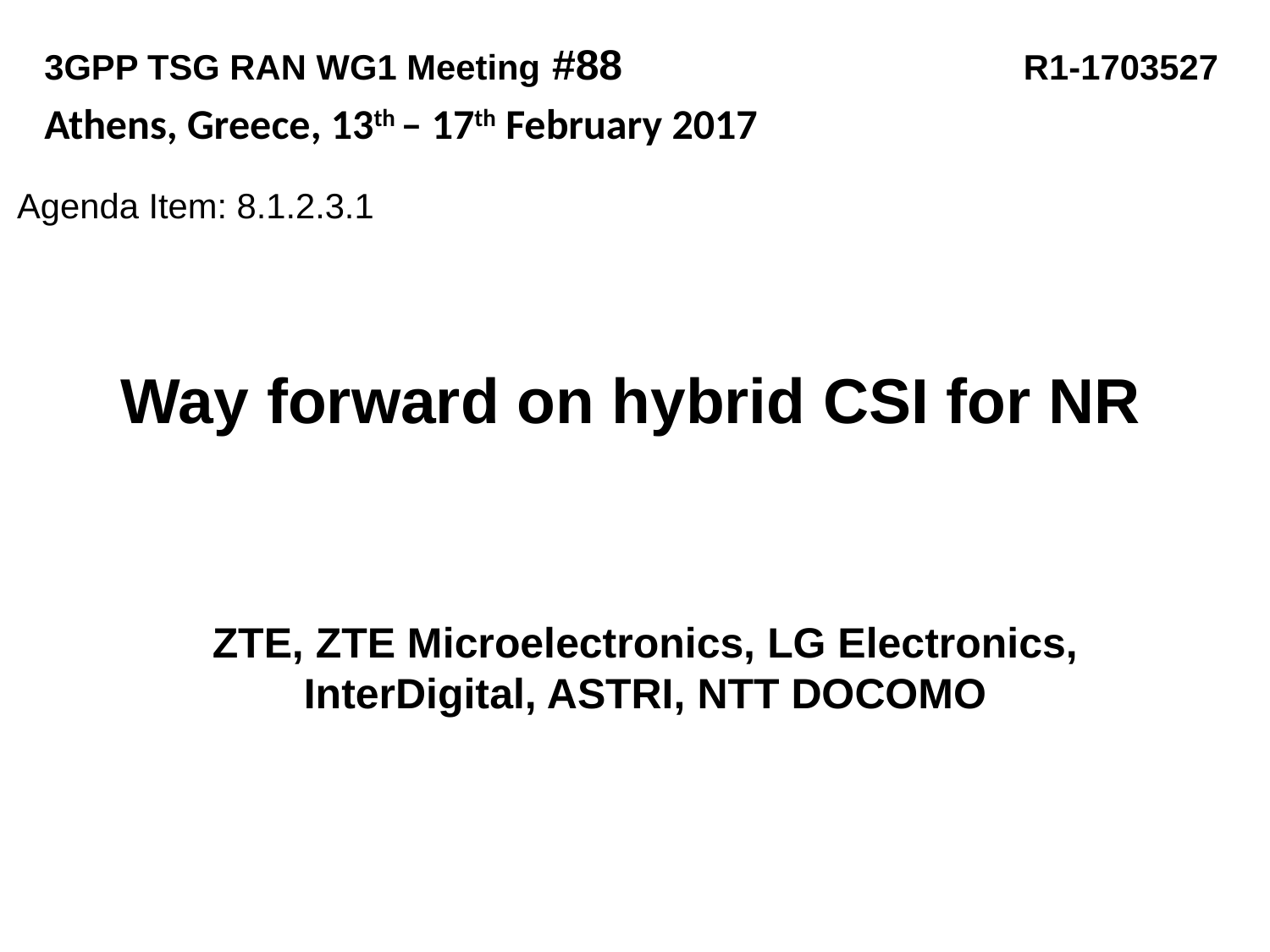

3GPP TSG RAN WG1 Meeting #88                                       R1-1703527
Athens, Greece, 13th – 17th February 2017

Agenda Item: 8.1.2.3.1
# Way forward on hybrid CSI for NR
ZTE, ZTE Microelectronics, LG Electronics, InterDigital, ASTRI, NTT DOCOMO